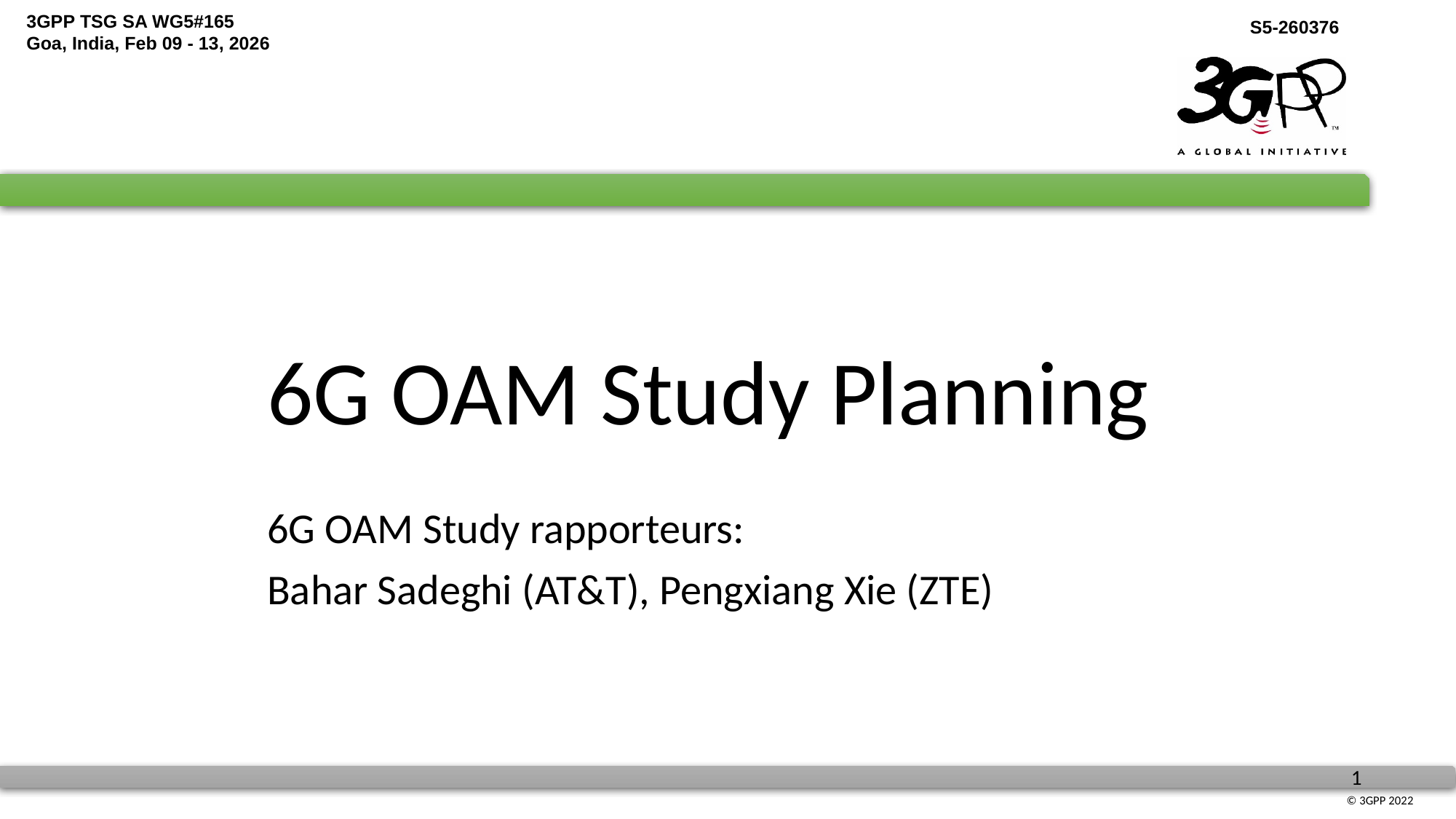

# 6G OAM Study Planning
6G OAM Study rapporteurs:
Bahar Sadeghi (AT&T), Pengxiang Xie (ZTE)